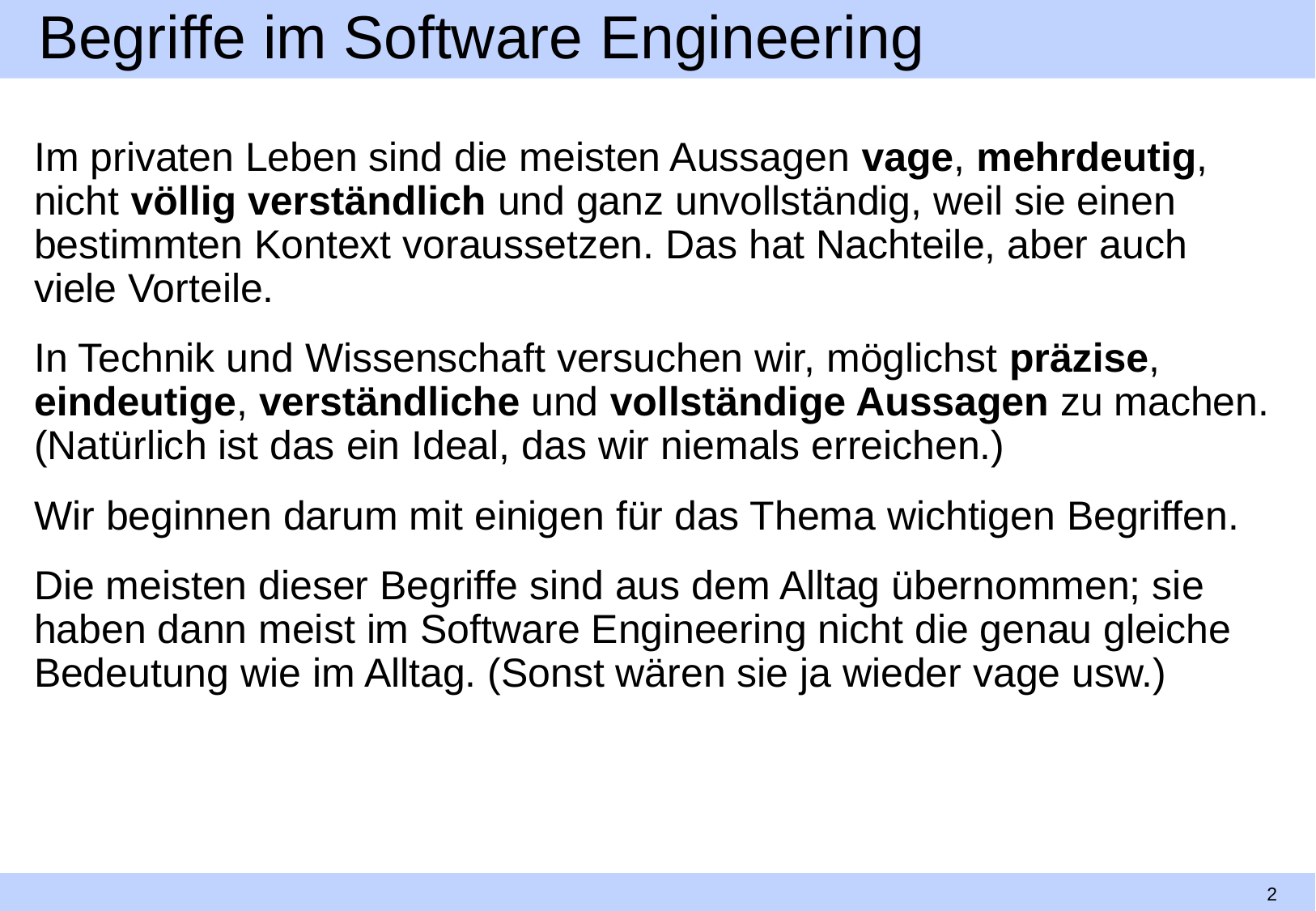

# Begriffe im Software Engineering
Im privaten Leben sind die meisten Aussagen vage, mehrdeutig, nicht völlig verständlich und ganz unvollständig, weil sie einen bestimmten Kontext voraussetzen. Das hat Nachteile, aber auch viele Vorteile.
In Technik und Wissenschaft versuchen wir, möglichst präzise, eindeutige, verständliche und vollständige Aussagen zu machen. (Natürlich ist das ein Ideal, das wir niemals erreichen.)
Wir beginnen darum mit einigen für das Thema wichtigen Begriffen.
Die meisten dieser Begriffe sind aus dem Alltag übernommen; sie haben dann meist im Software Engineering nicht die genau gleiche Bedeutung wie im Alltag. (Sonst wären sie ja wieder vage usw.)
2